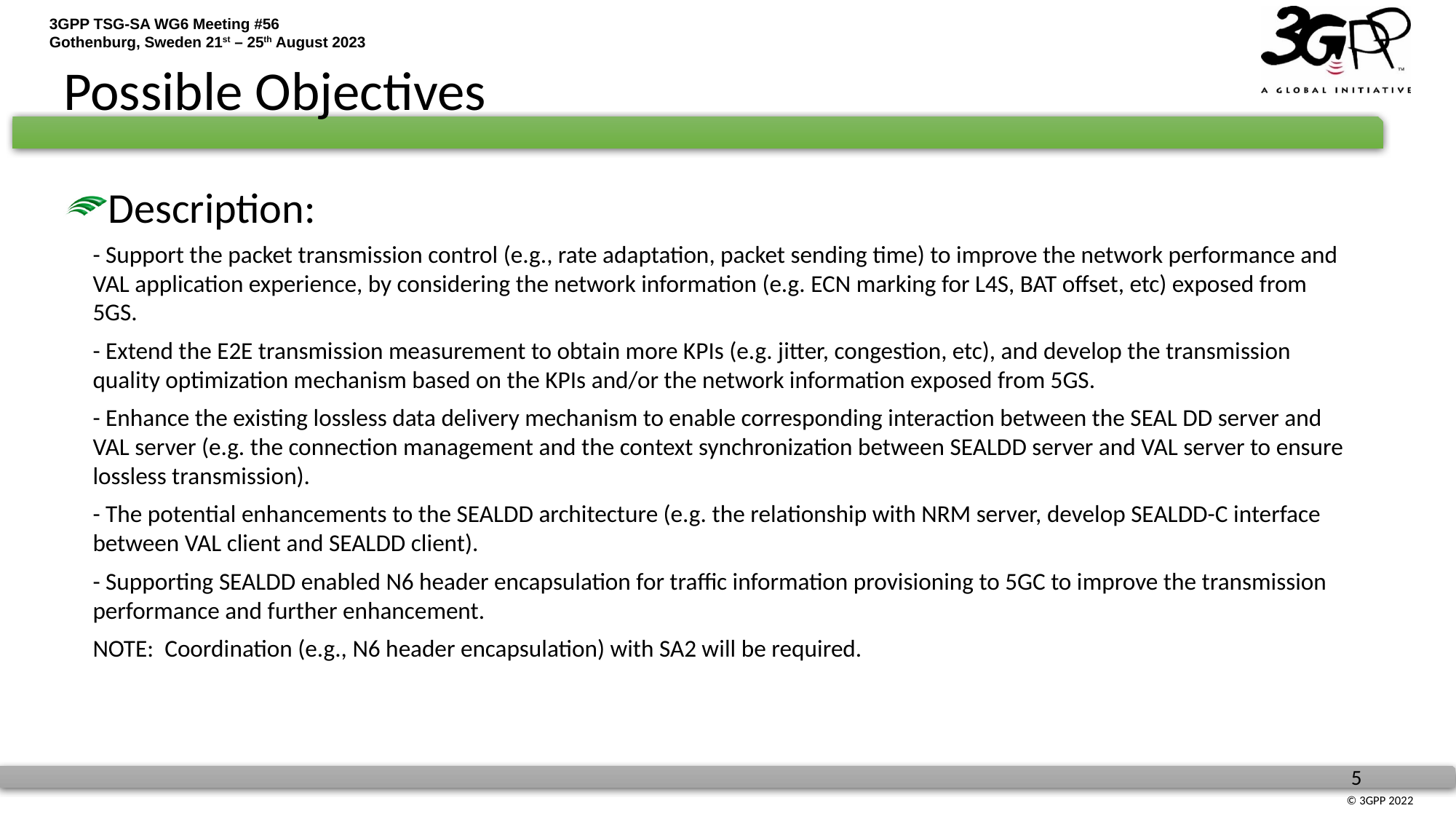

# Possible Objectives
Description:

- Support the packet transmission control (e.g., rate adaptation, packet sending time) to improve the network performance and VAL application experience, by considering the network information (e.g. ECN marking for L4S, BAT offset, etc) exposed from 5GS.
- Extend the E2E transmission measurement to obtain more KPIs (e.g. jitter, congestion, etc), and develop the transmission quality optimization mechanism based on the KPIs and/or the network information exposed from 5GS.
- Enhance the existing lossless data delivery mechanism to enable corresponding interaction between the SEAL DD server and VAL server (e.g. the connection management and the context synchronization between SEALDD server and VAL server to ensure lossless transmission).
- The potential enhancements to the SEALDD architecture (e.g. the relationship with NRM server, develop SEALDD-C interface between VAL client and SEALDD client).
- Supporting SEALDD enabled N6 header encapsulation for traffic information provisioning to 5GC to improve the transmission performance and further enhancement.
NOTE:  Coordination (e.g., N6 header encapsulation) with SA2 will be required.